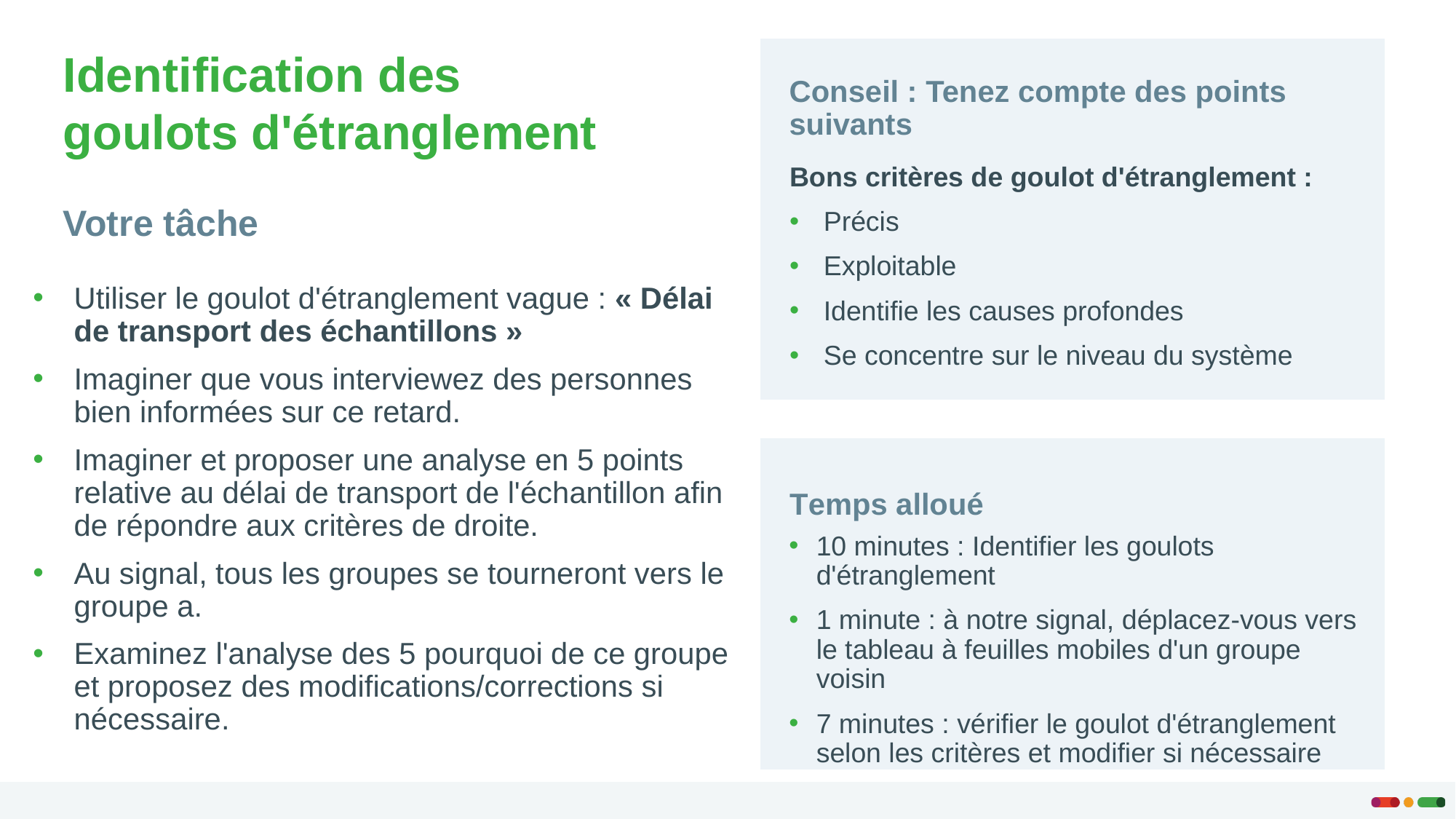

Identification des goulots d'étranglement

Conseil : Tenez compte des points suivants
Bons critères de goulot d'étranglement :
Précis
Exploitable
Identifie les causes profondes
Se concentre sur le niveau du système

Votre tâche
Utiliser le goulot d'étranglement vague : « Délai de transport des échantillons »
Imaginer que vous interviewez des personnes bien informées sur ce retard.
Imaginer et proposer une analyse en 5 points relative au délai de transport de l'échantillon afin de répondre aux critères de droite.
Au signal, tous les groupes se tourneront vers le groupe a.
Examinez l'analyse des 5 pourquoi de ce groupe et proposez des modifications/corrections si nécessaire.

Temps alloué
10 minutes : Identifier les goulots d'étranglement
1 minute : à notre signal, déplacez-vous vers le tableau à feuilles mobiles d'un groupe voisin
7 minutes : vérifier le goulot d'étranglement selon les critères et modifier si nécessaire